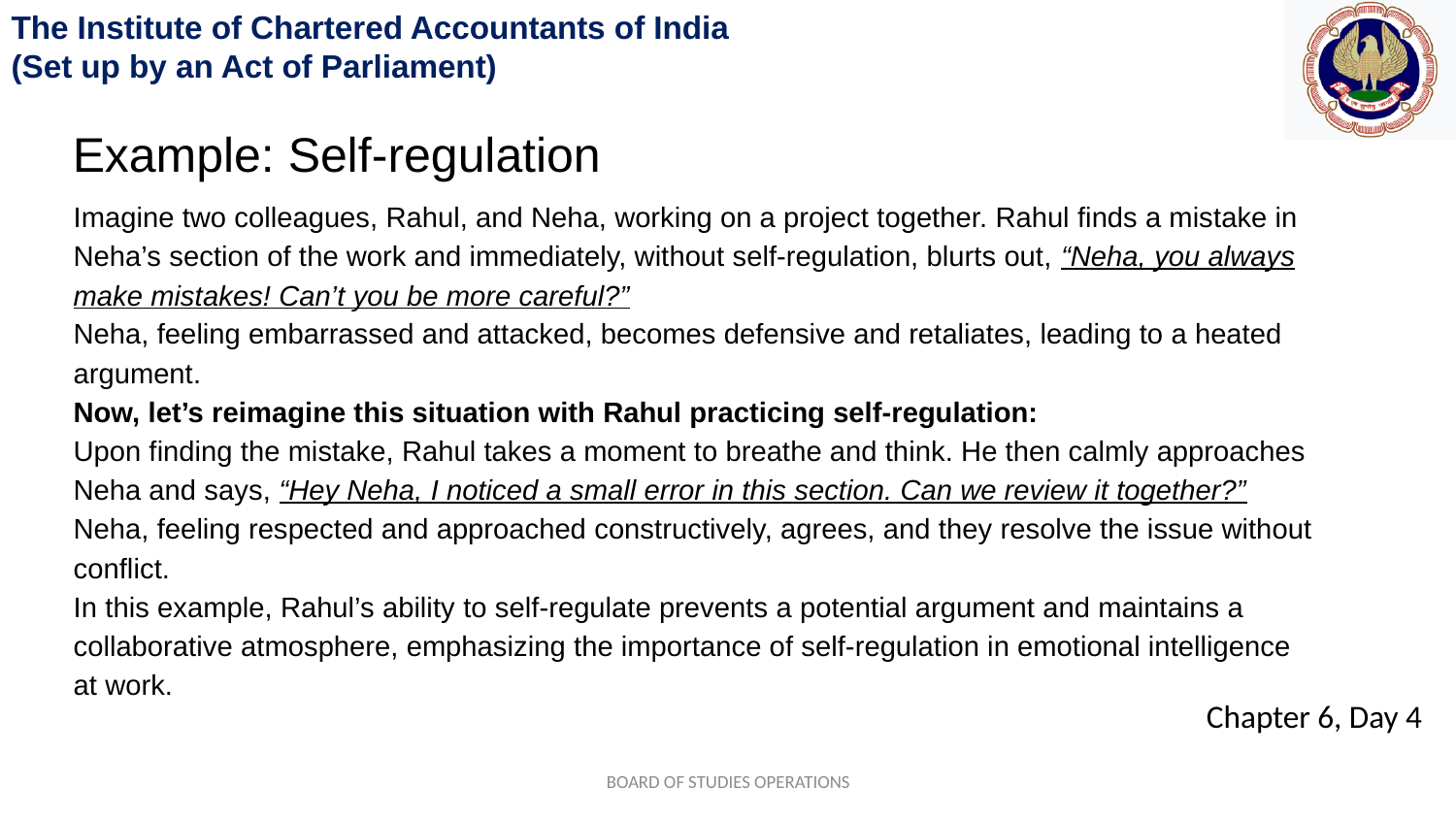

Example: Self-regulation
Imagine two colleagues, Rahul, and Neha, working on a project together. Rahul finds a mistake in Neha’s section of the work and immediately, without self-regulation, blurts out, “Neha, you always make mistakes! Can’t you be more careful?”
Neha, feeling embarrassed and attacked, becomes defensive and retaliates, leading to a heated argument.
Now, let’s reimagine this situation with Rahul practicing self-regulation:
Upon finding the mistake, Rahul takes a moment to breathe and think. He then calmly approaches
Neha and says, “Hey Neha, I noticed a small error in this section. Can we review it together?”
Neha, feeling respected and approached constructively, agrees, and they resolve the issue without conflict.
In this example, Rahul’s ability to self-regulate prevents a potential argument and maintains a collaborative atmosphere, emphasizing the importance of self-regulation in emotional intelligence at work.
BOARD OF STUDIES OPERATIONS